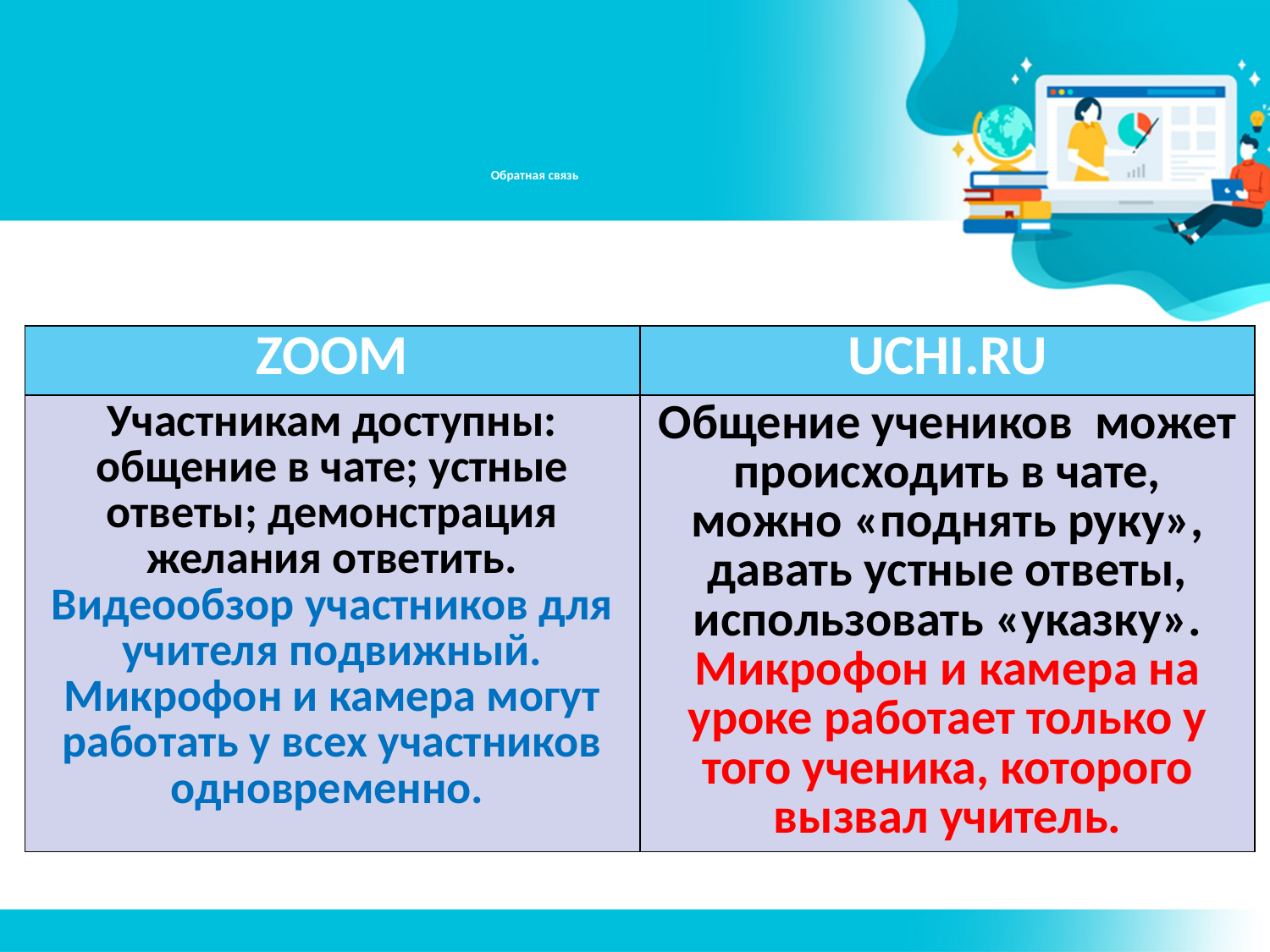

# Обратная связь
| ZOOM | UCHI.RU |
| --- | --- |
| Участникам доступны: общение в чате; устные ответы; демонстрация желания ответить. Видеообзор участников для учителя подвижный. Микрофон и камера могут работать у всех участников одновременно. | Общение учеников может происходить в чате, можно «поднять руку», давать устные ответы, использовать «указку». Микрофон и камера на уроке работает только у того ученика, которого вызвал учитель. |